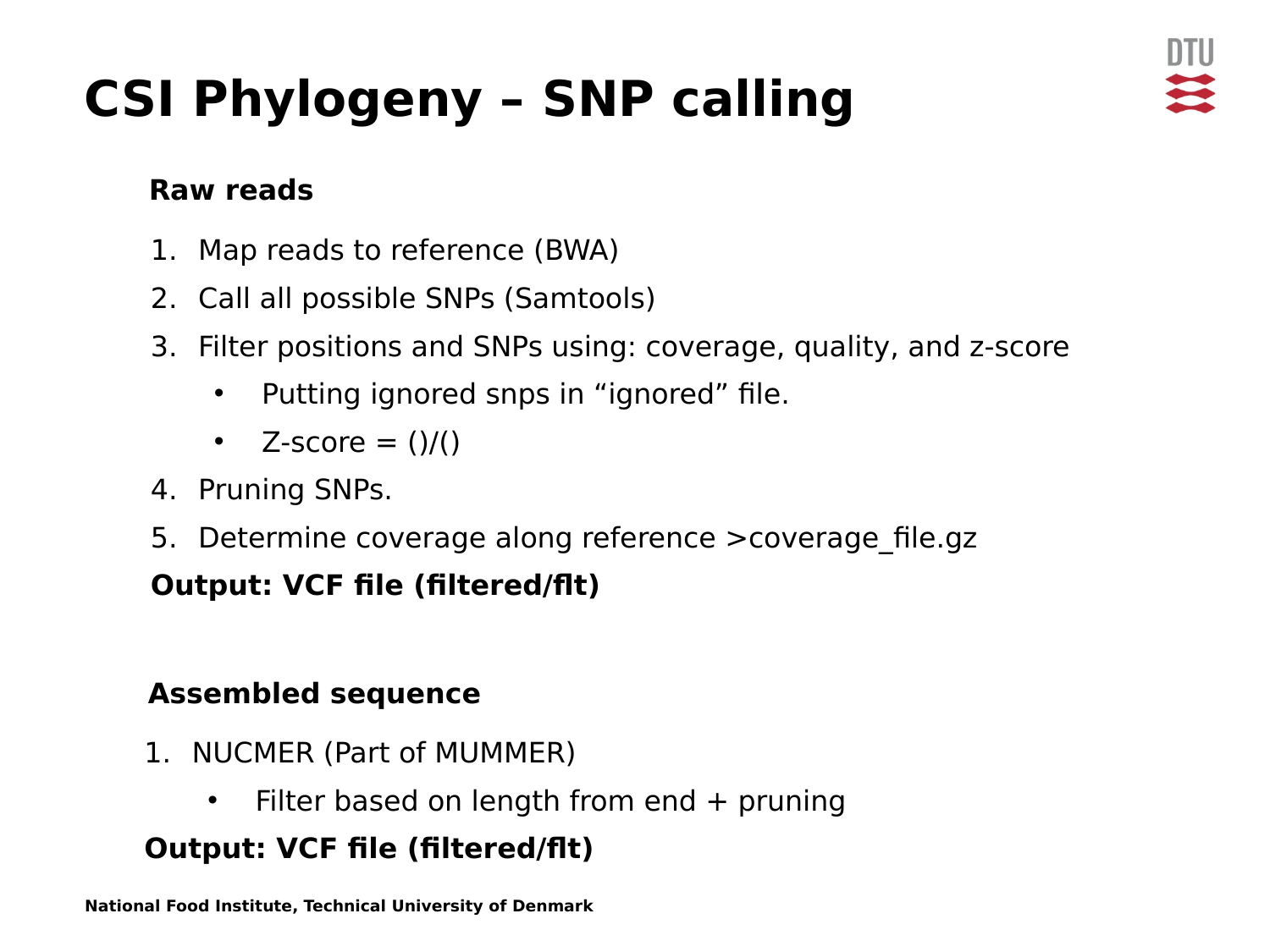

# CSI Phylogeny – SNP calling
Raw reads
Map reads to reference (BWA)
Call all possible SNPs (Samtools)
Filter positions and SNPs using: coverage, quality, and z-score
Putting ignored snps in “ignored” file.
Z-score = ()/()
Pruning SNPs.
Determine coverage along reference >coverage_file.gz
Output: VCF file (filtered/flt)
Assembled sequence
NUCMER (Part of MUMMER)
Filter based on length from end + pruning
Output: VCF file (filtered/flt)